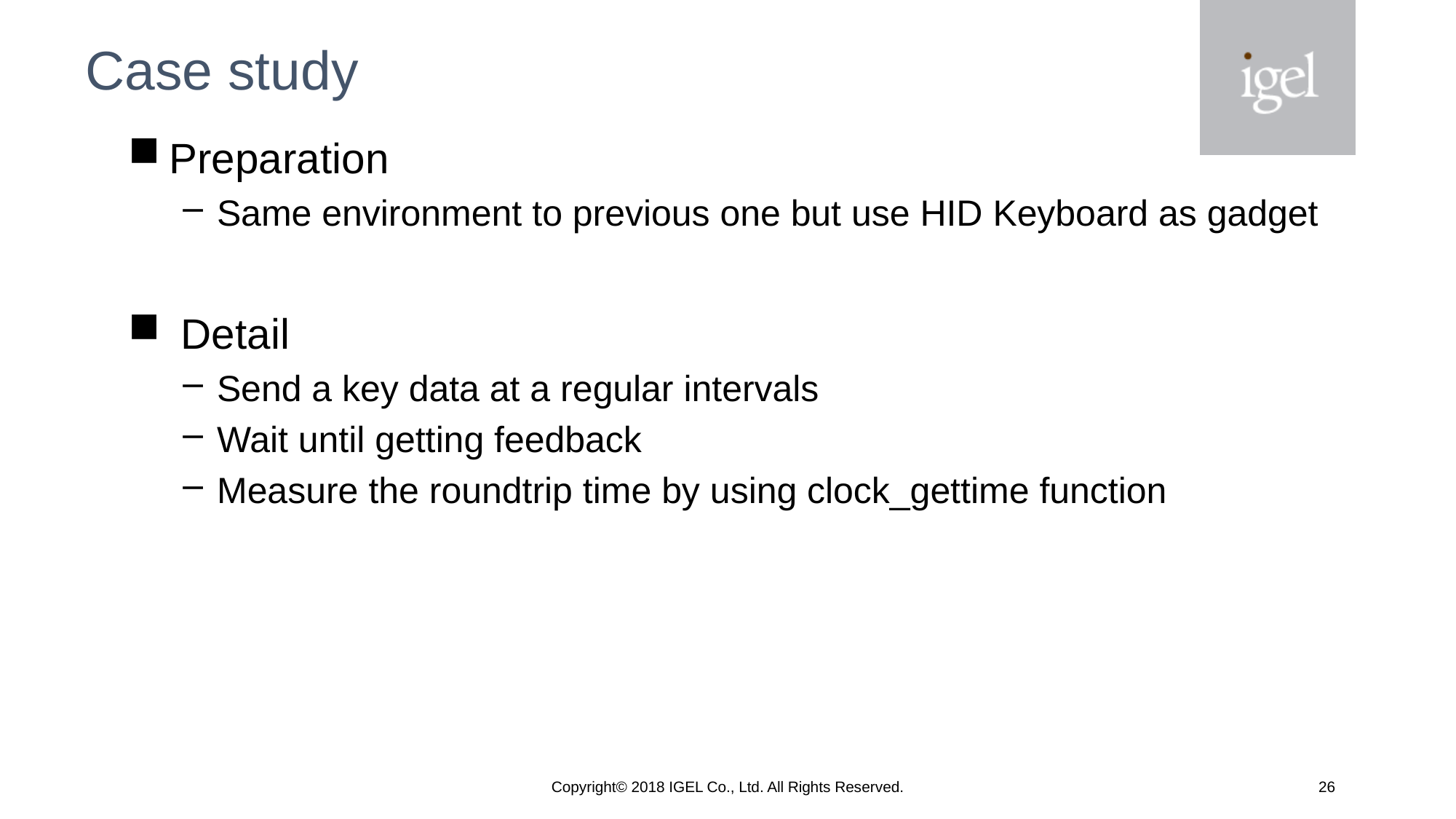

# Case study
Preparation
Same environment to previous one but use HID Keyboard as gadget

 Detail
Send a key data at a regular intervals
Wait until getting feedback
Measure the roundtrip time by using clock_gettime function

Copyright© 2018 IGEL Co., Ltd. All Rights Reserved.
26